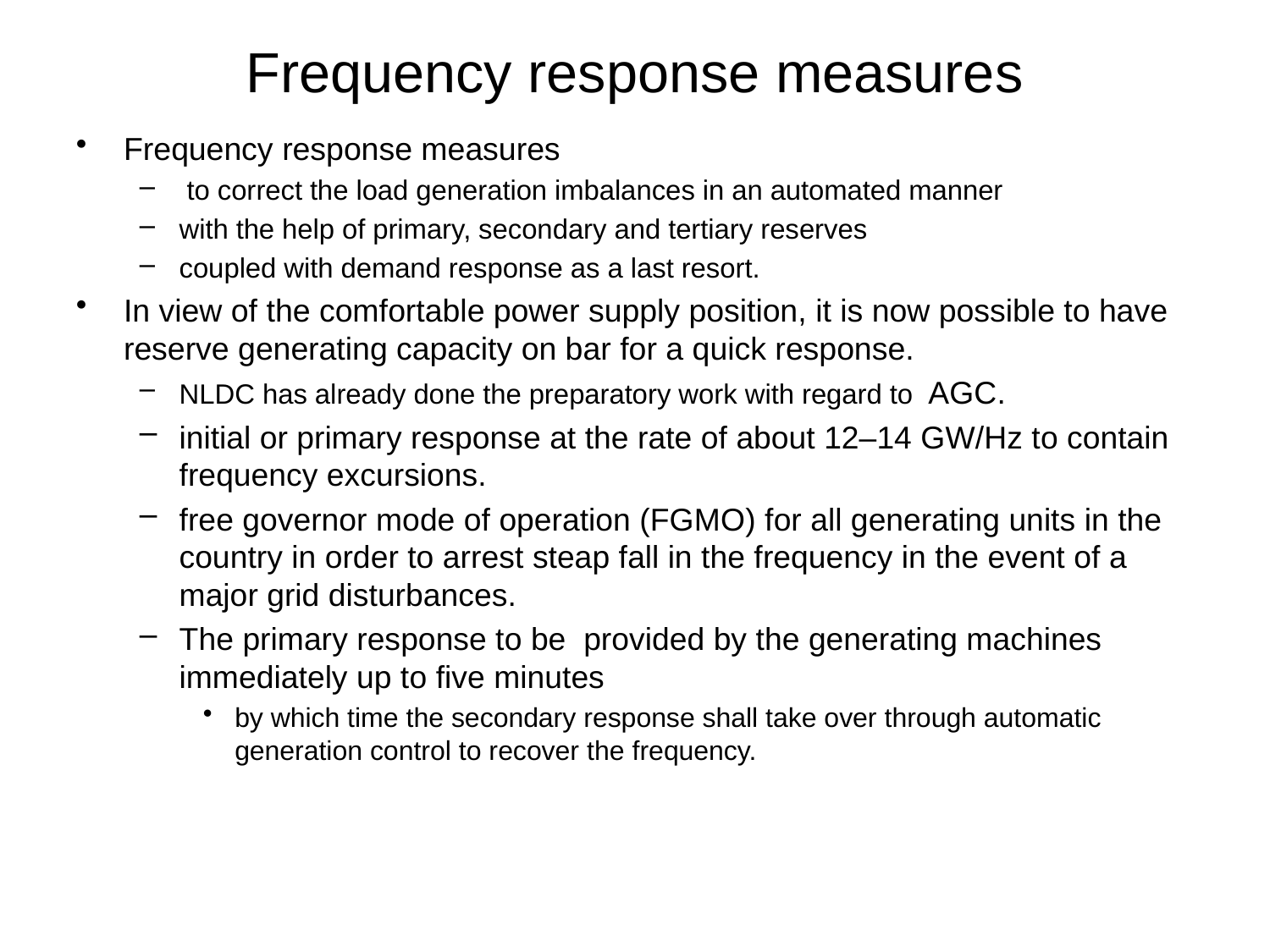

# Frequency response measures
Frequency response measures
 to correct the load generation imbalances in an automated manner
with the help of primary, secondary and tertiary reserves
coupled with demand response as a last resort.
In view of the comfortable power supply position, it is now possible to have reserve generating capacity on bar for a quick response.
NLDC has already done the preparatory work with regard to  AGC.
initial or primary response at the rate of about 12–14 GW/Hz to contain frequency excursions.
free governor mode of operation (FGMO) for all generating units in the country in order to arrest steap fall in the frequency in the event of a major grid disturbances.
The primary response to be  provided by the generating machines immediately up to five minutes
by which time the secondary response shall take over through automatic generation control to recover the frequency.